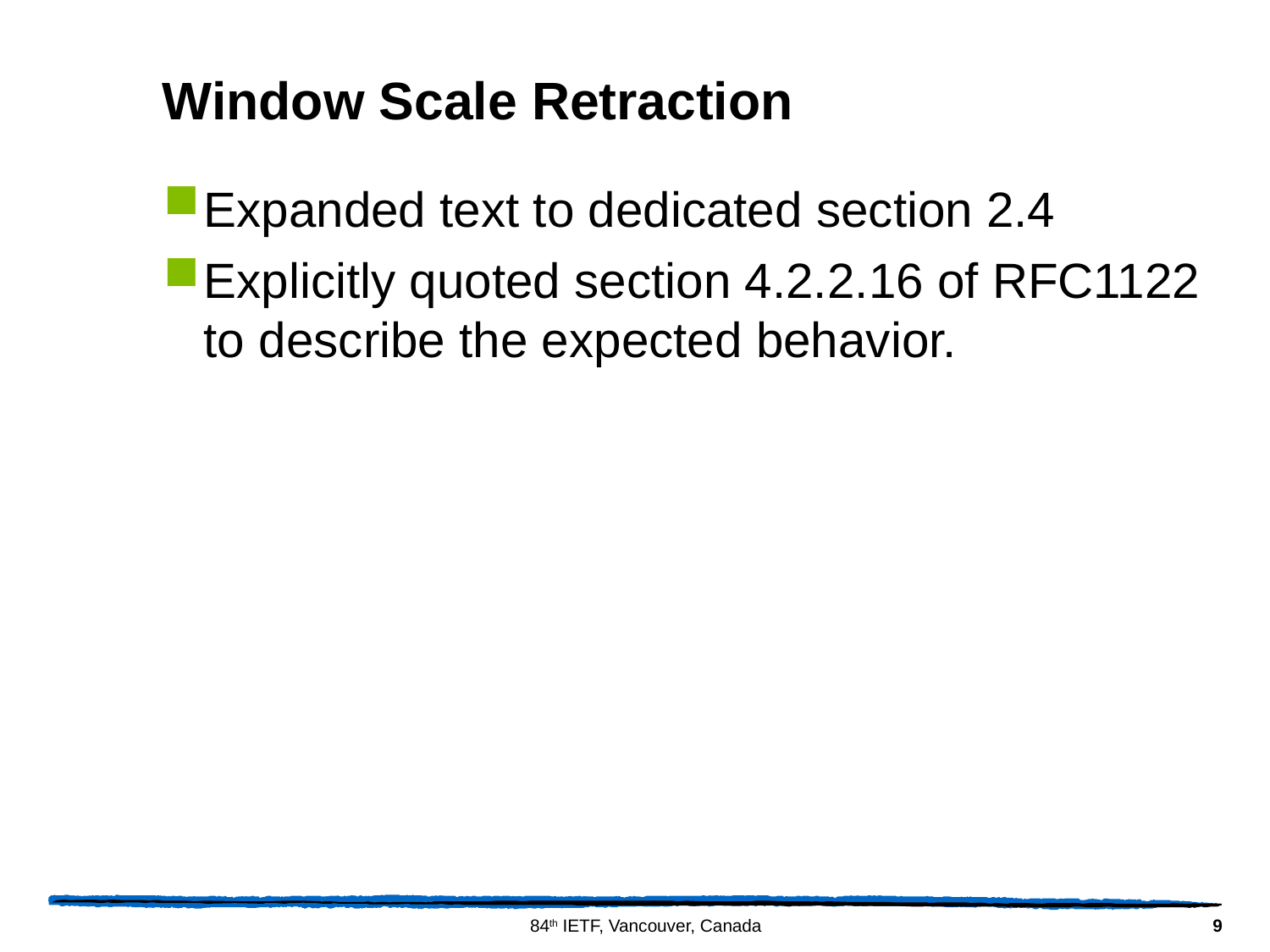

# Window Scale Retraction
Expanded text to dedicated section 2.4
Explicitly quoted section 4.2.2.16 of RFC1122 to describe the expected behavior.

9
84th IETF, Vancouver, Canada